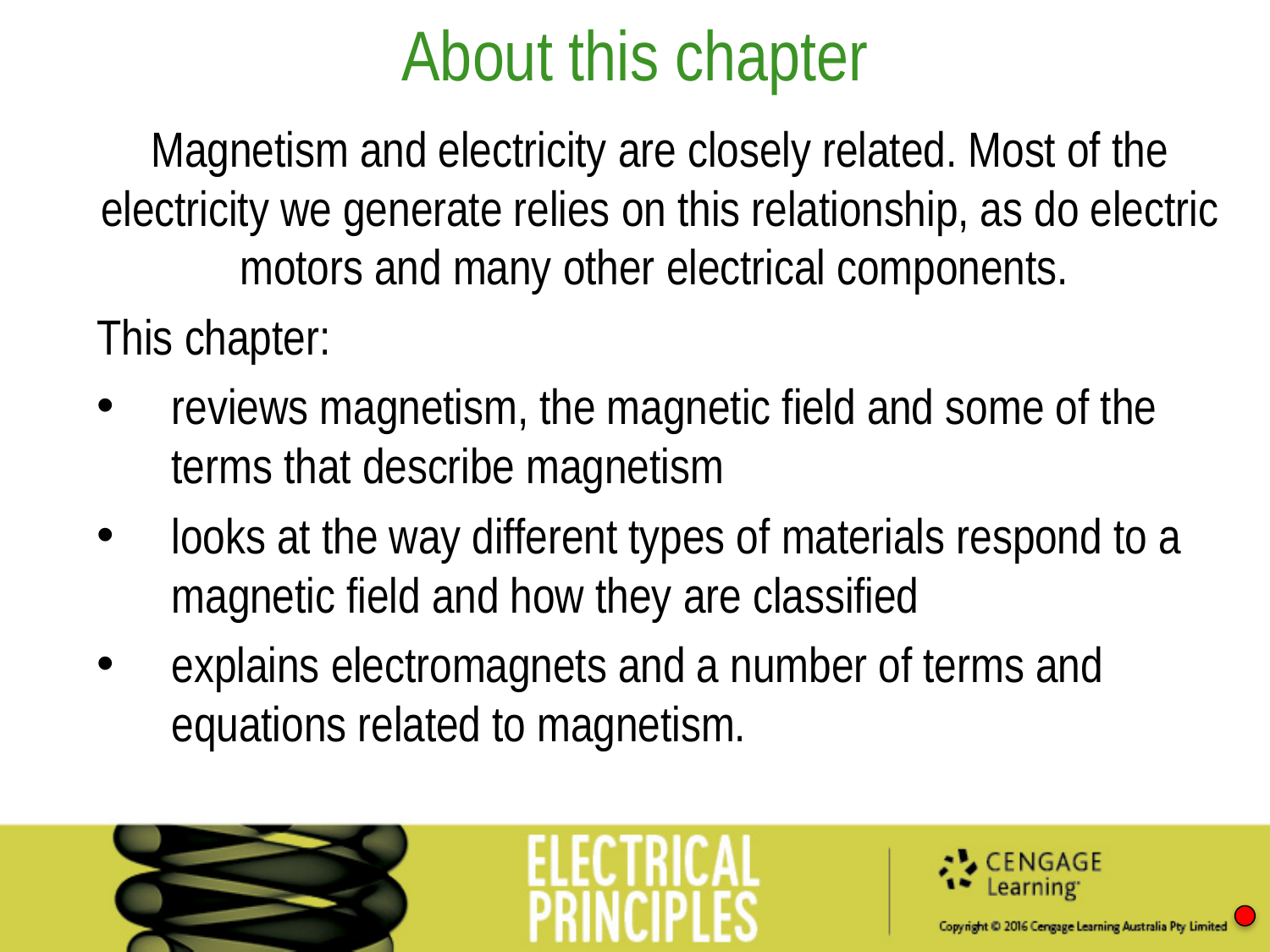

About this chapter
Magnetism and electricity are closely related. Most of the electricity we generate relies on this relationship, as do electric motors and many other electrical components.
This chapter:
reviews magnetism, the magnetic field and some of the terms that describe magnetism
looks at the way different types of materials respond to a magnetic field and how they are classified
explains electromagnets and a number of terms and equations related to magnetism.